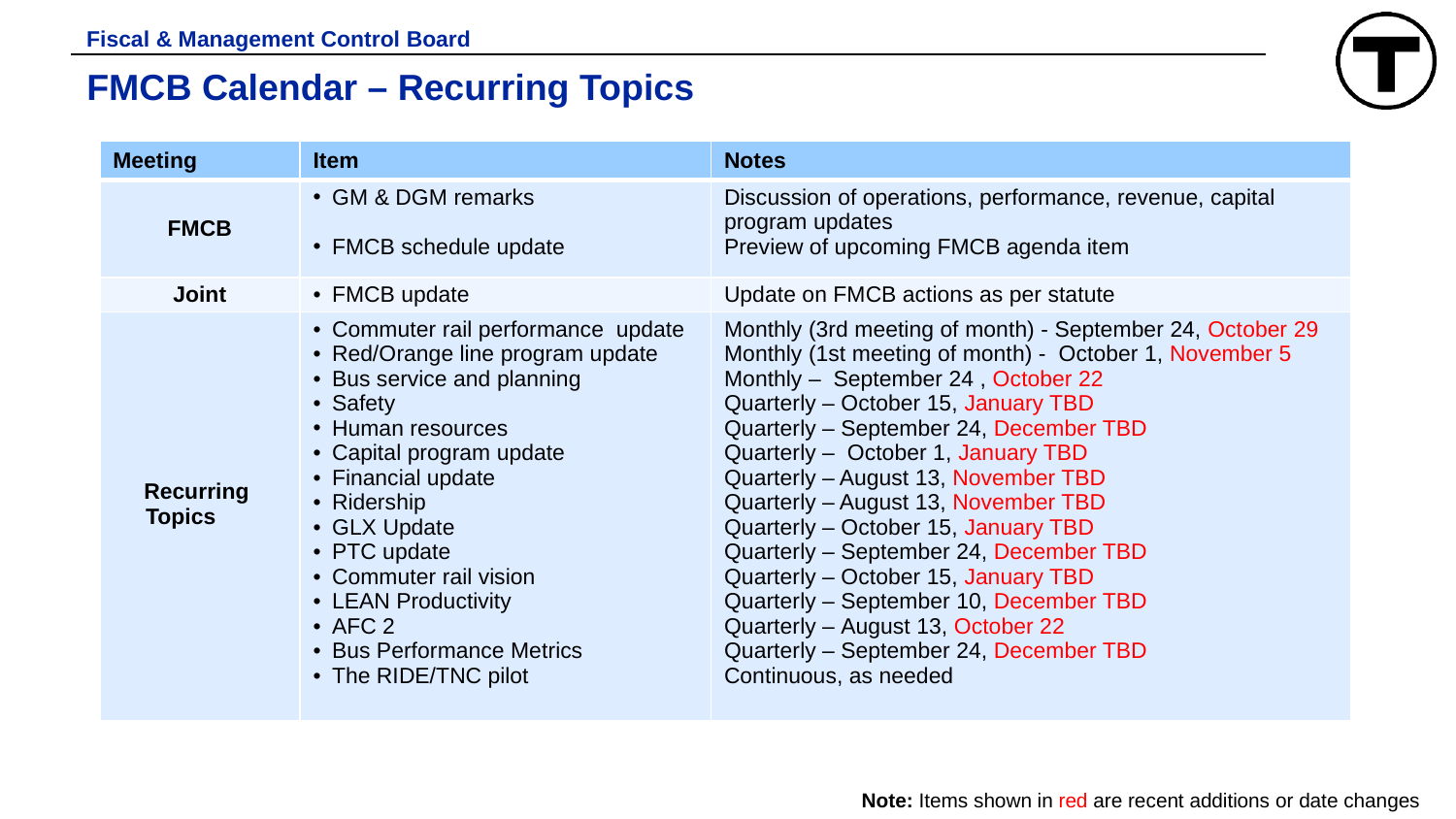

Fiscal & Management Control Board

# FMCB Calendar – Recurring Topics
| Meeting | Item | Notes |
| --- | --- | --- |
| FMCB | GM & DGM remarks FMCB schedule update | Discussion of operations, performance, revenue, capital program updates Preview of upcoming FMCB agenda item |
| Joint | FMCB update | Update on FMCB actions as per statute |
| Recurring Topics | Commuter rail performance update Red/Orange line program update Bus service and planning Safety  Human resources Capital program update Financial update Ridership GLX Update PTC update Commuter rail vision LEAN Productivity AFC 2 Bus Performance Metrics The RIDE/TNC pilot | Monthly (3rd meeting of month) - September 24, October 29 Monthly (1st meeting of month) -  October 1, November 5 Monthly – September 24 , October 22  Quarterly – October 15, January TBD Quarterly – September 24, December TBD Quarterly – October 1, January TBD Quarterly – August 13, November TBD Quarterly – August 13, November TBD Quarterly – October 15, January TBD Quarterly – September 24, December TBD Quarterly – October 15, January TBD Quarterly – September 10, December TBD Quarterly – August 13, October 22 Quarterly – September 24, December TBD Continuous, as needed |
Note: Items shown in red are recent additions or date changes